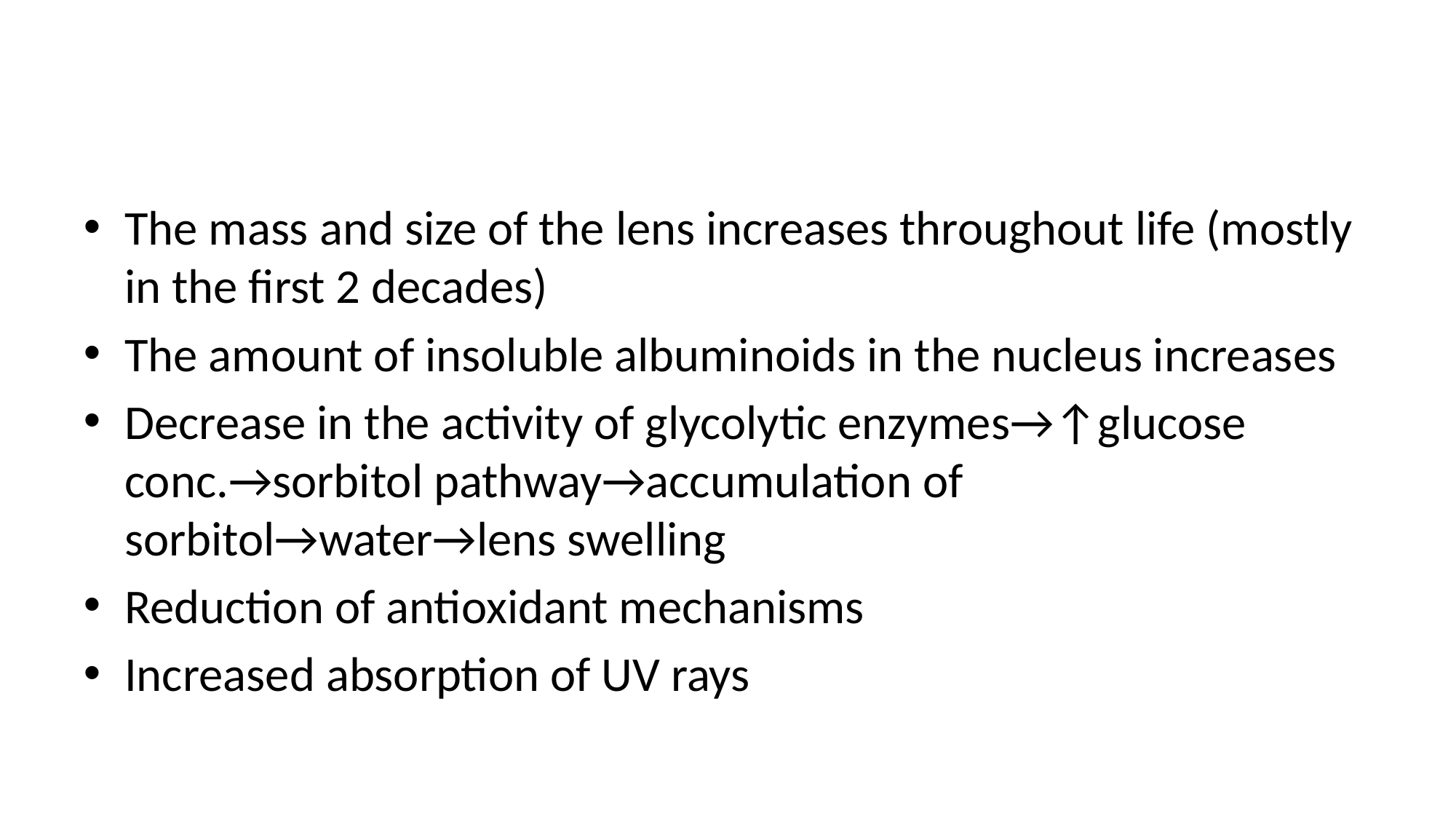

#
The mass and size of the lens increases throughout life (mostly in the first 2 decades)
The amount of insoluble albuminoids in the nucleus increases
Decrease in the activity of glycolytic enzymes→↑glucose conc.→sorbitol pathway→accumulation of sorbitol→water→lens swelling
Reduction of antioxidant mechanisms
Increased absorption of UV rays